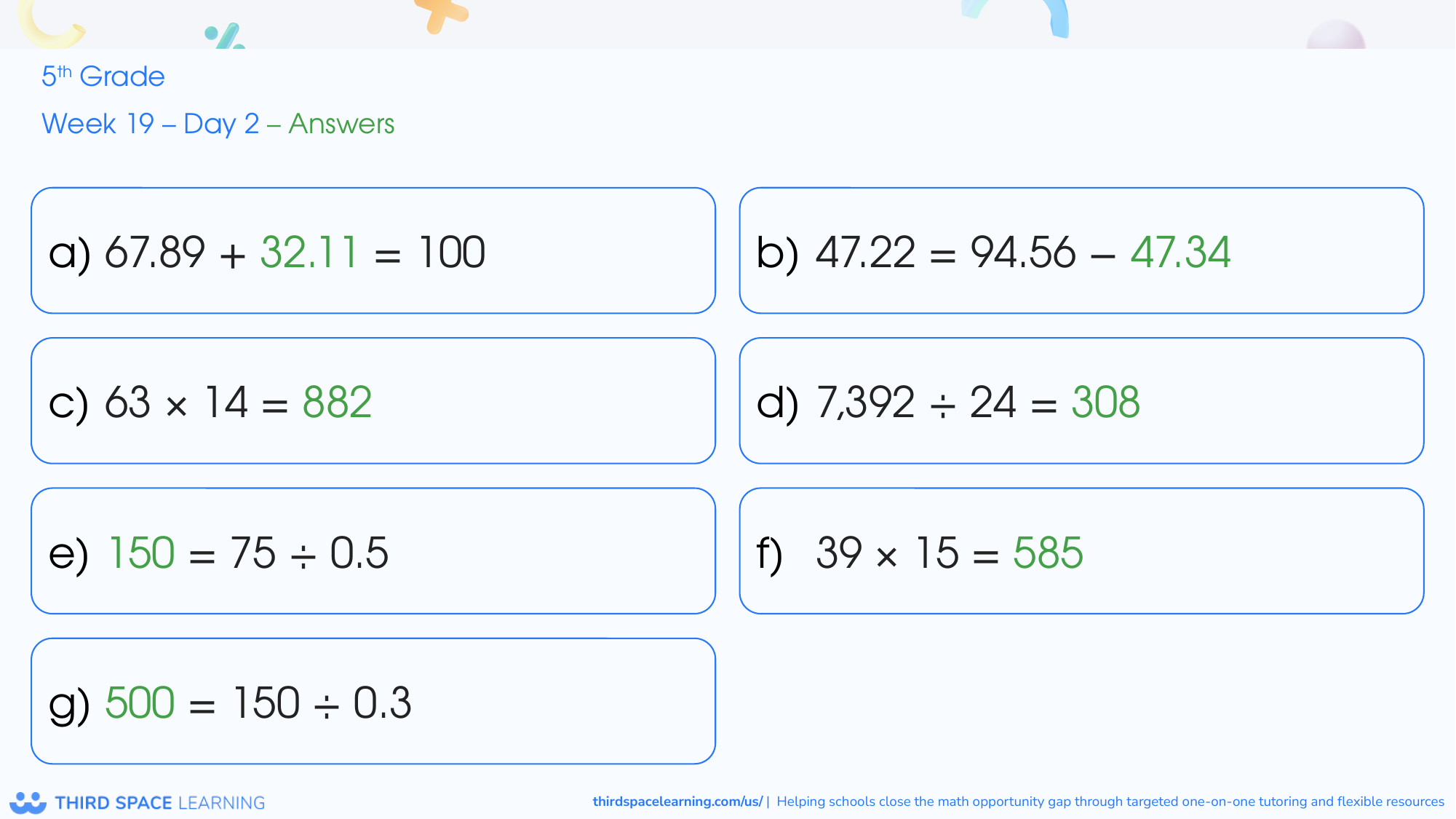

5th Grade
Week 19 – Day 2 – Answers
67.89 + 32.11 = 100
47.22 = 94.56 − 47.34
63 × 14 = 882
7,392 ÷ 24 = 308
150 = 75 ÷ 0.5
39 × 15 = 585
500 = 150 ÷ 0.3